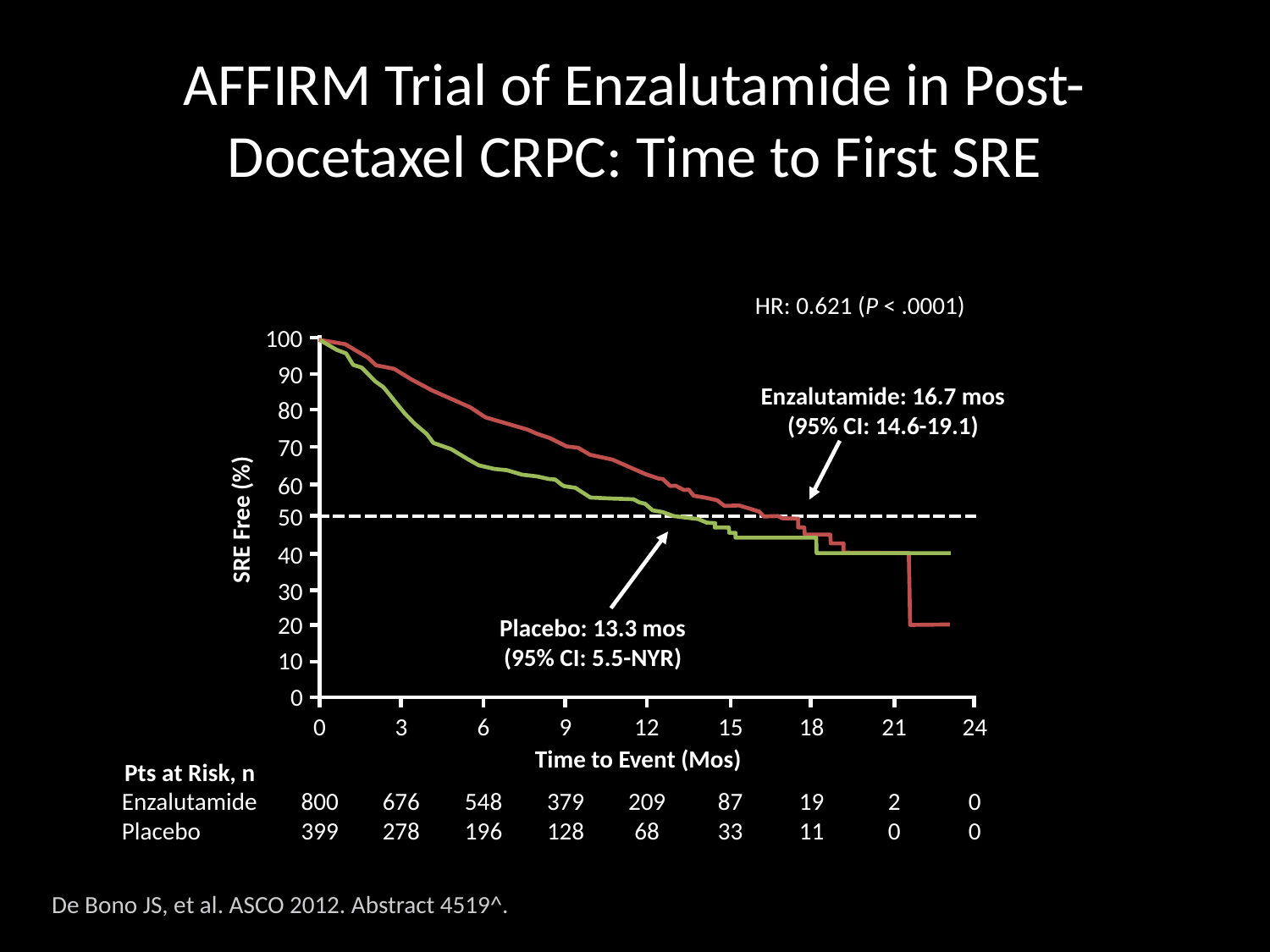

# AFFIRM Trial of Enzalutamide in Post-Docetaxel CRPC: Time to First SRE
HR: 0.621 (P < .0001)
100

90
Enzalutamide: 16.7 mos
(95% CI: 14.6-19.1)
80
70
60
50
SRE Free (%)
40
30
20
Placebo: 13.3 mos
(95% CI: 5.5-NYR)
10
0
0
3
6
9
12
15
18
21
24
Time to Event (Mos)
Pts at Risk, n
Enzalutamide
Placebo
800
399
676
278
548
196
379
128
209
68
87
33
19
11
2
0
0
0
De Bono JS, et al. ASCO 2012. Abstract 4519^.